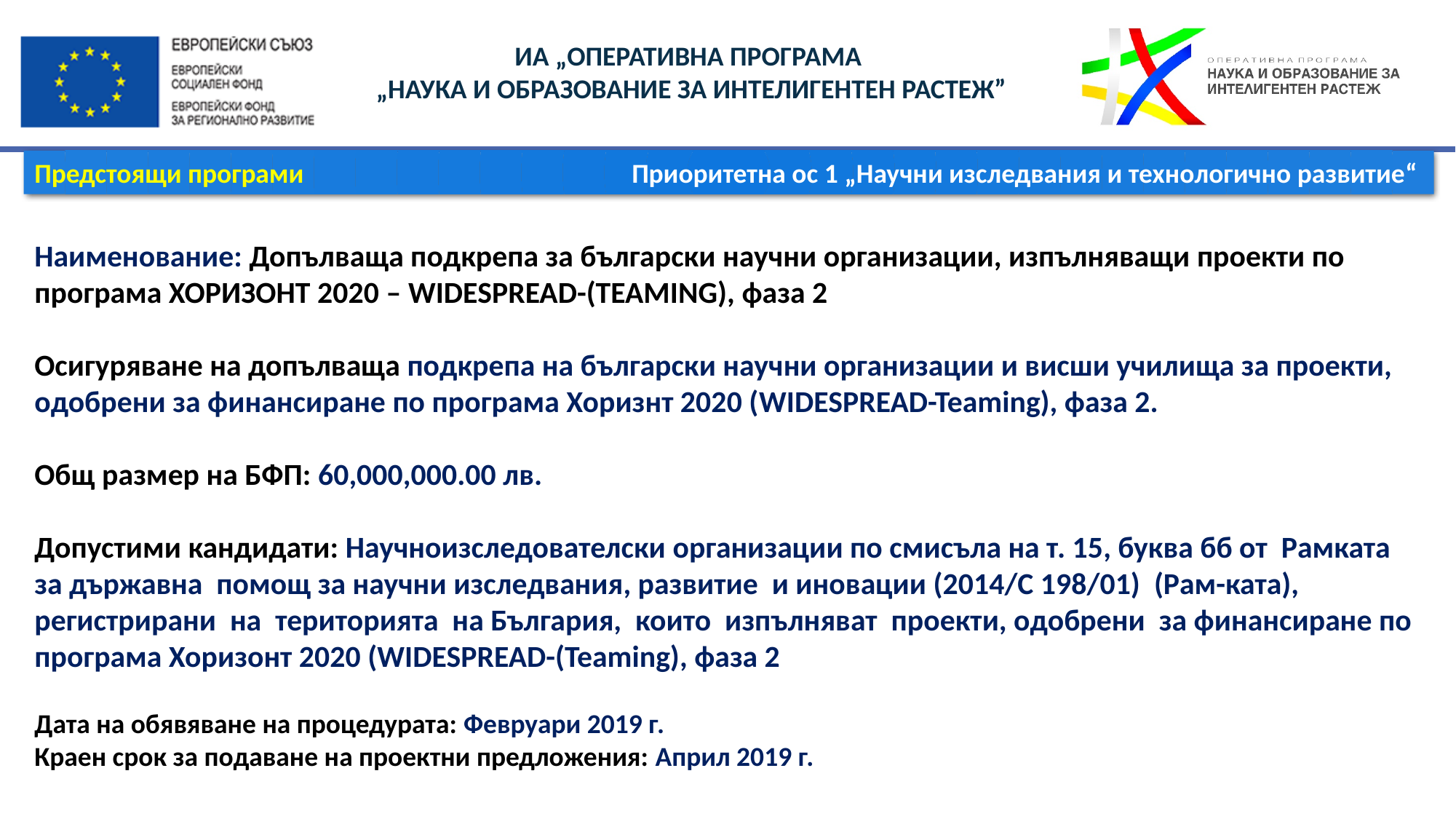

Предстоящи програми                                                     Приоритетна ос 1 „Научни изследвания и технологично развитие“
Наименование: Допълваща подкрепа за български научни организации, изпълняващи проекти по програма ХОРИЗОНТ 2020 – WIDESPREAD-(TEAMING), фаза 2

Осигуряване на допълваща подкрепа на български научни организации и висши училища за проекти, одобрени за финансиране по програма Хоризнт 2020 (WIDESPREAD-Teaming), фаза 2.

Общ размер на БФП: 60,000,000.00 лв.

Допустими кандидати: Научноизследователски организации по смисъла на т. 15, буква бб от  Рамката за държавна  помощ за научни изследвания, развитие  и иновации (2014/C 198/01)  (Рам-ката),  регистрирани  на  територията  на България,  които  изпълняват  проекти, одобрени  за финансиране по програма Хоризонт 2020 (WIDESPREAD-(Teaming), фаза 2

Дата на обявяване на процедурата: Февруари 2019 г.
Краен срок за подаване на проектни предложения: Април 2019 г.